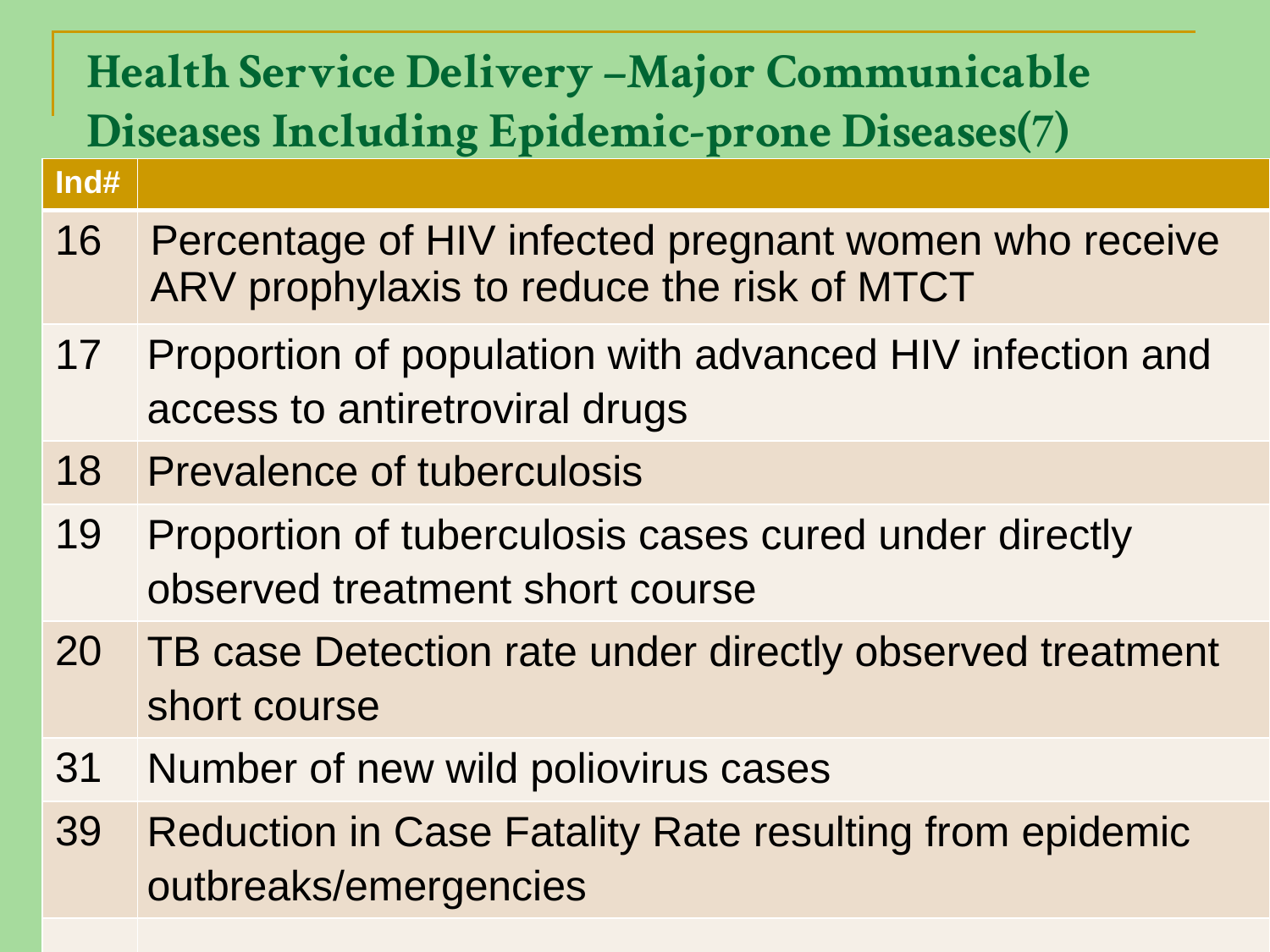

# Health Service Delivery –Major Communicable Diseases Including Epidemic-prone Diseases(7) .
| Ind# |  |
| --- | --- |
| 16 | Percentage of HIV infected pregnant women who receive ARV prophylaxis to reduce the risk of MTCT |
| 17 | Proportion of population with advanced HIV infection and access to antiretroviral drugs |
| 18 | Prevalence of tuberculosis |
| 19 | Proportion of tuberculosis cases cured under directly observed treatment short course |
| 20 | TB case Detection rate under directly observed treatment short course |
| 31 | Number of new wild poliovirus cases |
| 39 | Reduction in Case Fatality Rate resulting from epidemic outbreaks/emergencies |
|  |  |
|  |  |
|  |  |
|  |  |